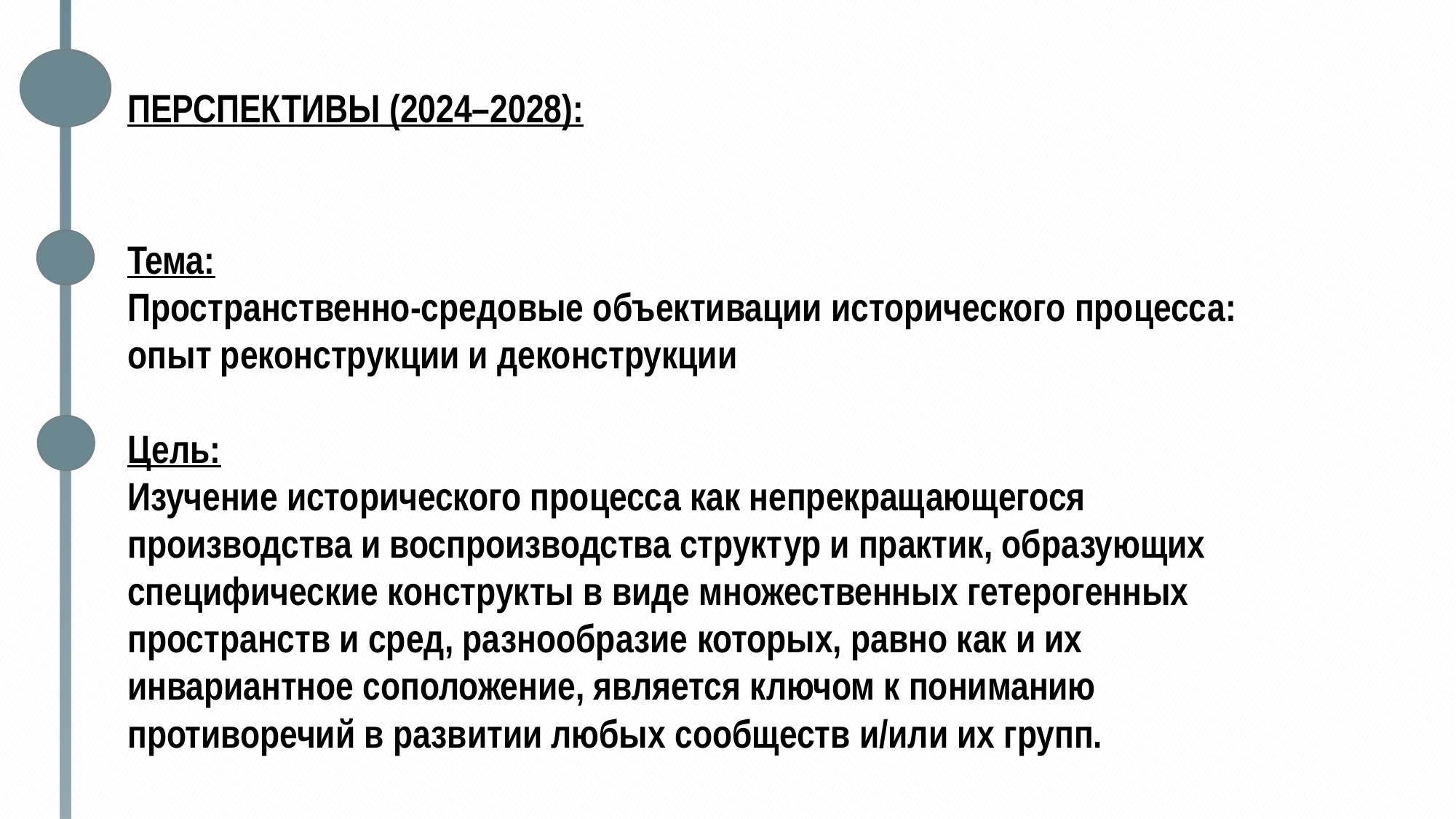

Перспективы (2024–2028):

Тема:
Пространственно-средовые объективации исторического процесса:
опыт реконструкции и деконструкции

Цель:
Изучение исторического процесса как непрекращающегося
производства и воспроизводства структур и практик, образующих специфические конструкты в виде множественных гетерогенных пространств и сред, разнообразие которых, равно как и их
инвариантное соположение, является ключом к пониманию
противоречий в развитии любых сообществ и/или их групп.